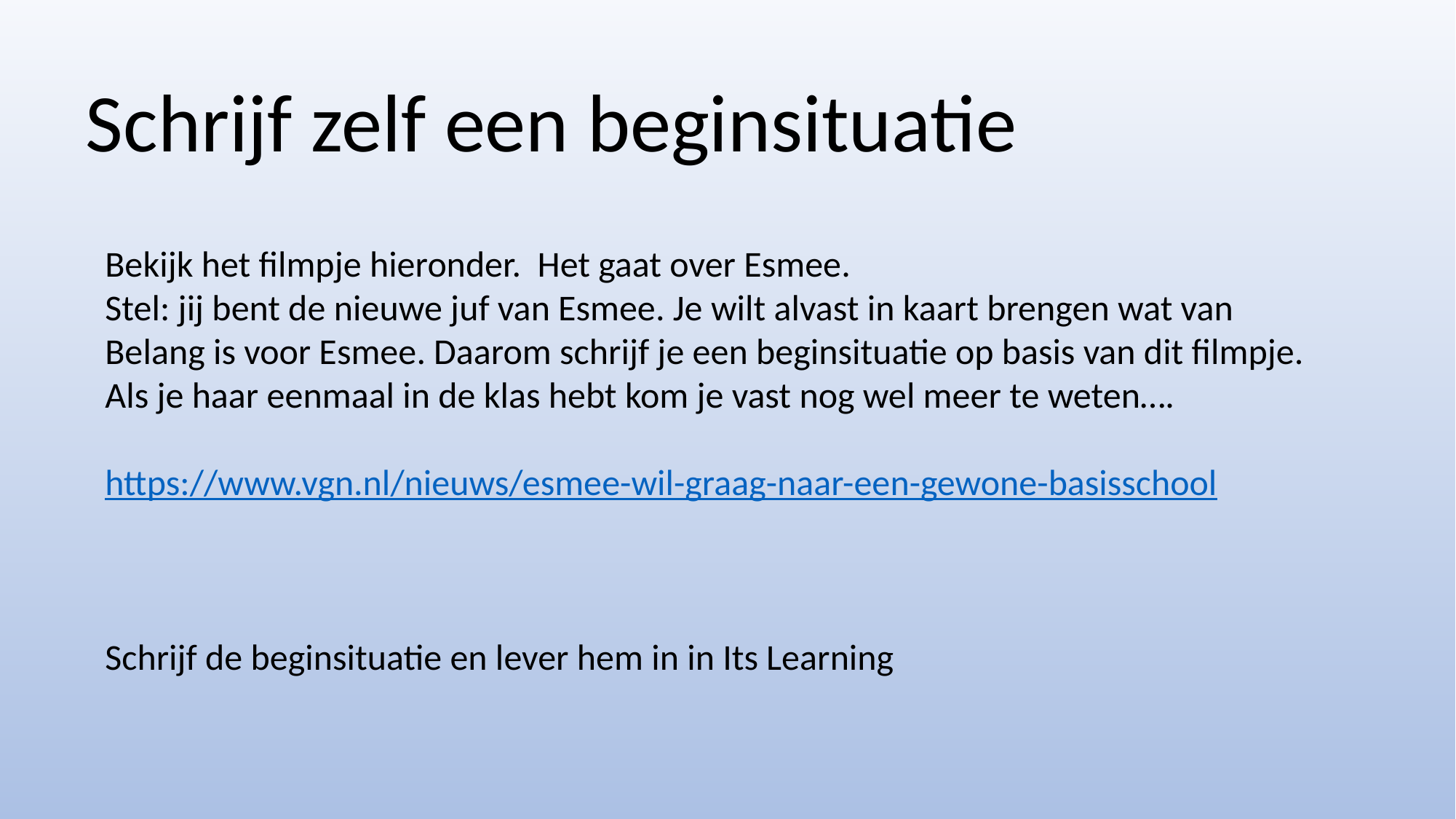

Schrijf zelf een beginsituatie
Bekijk het filmpje hieronder.  Het gaat over Esmee.
Stel: jij bent de nieuwe juf van Esmee. Je wilt alvast in kaart brengen wat van
Belang is voor Esmee. Daarom schrijf je een beginsituatie op basis van dit filmpje.
Als je haar eenmaal in de klas hebt kom je vast nog wel meer te weten….

https://www.vgn.nl/nieuws/esmee-wil-graag-naar-een-gewone-basisschool

Schrijf de beginsituatie en lever hem in in Its Learning